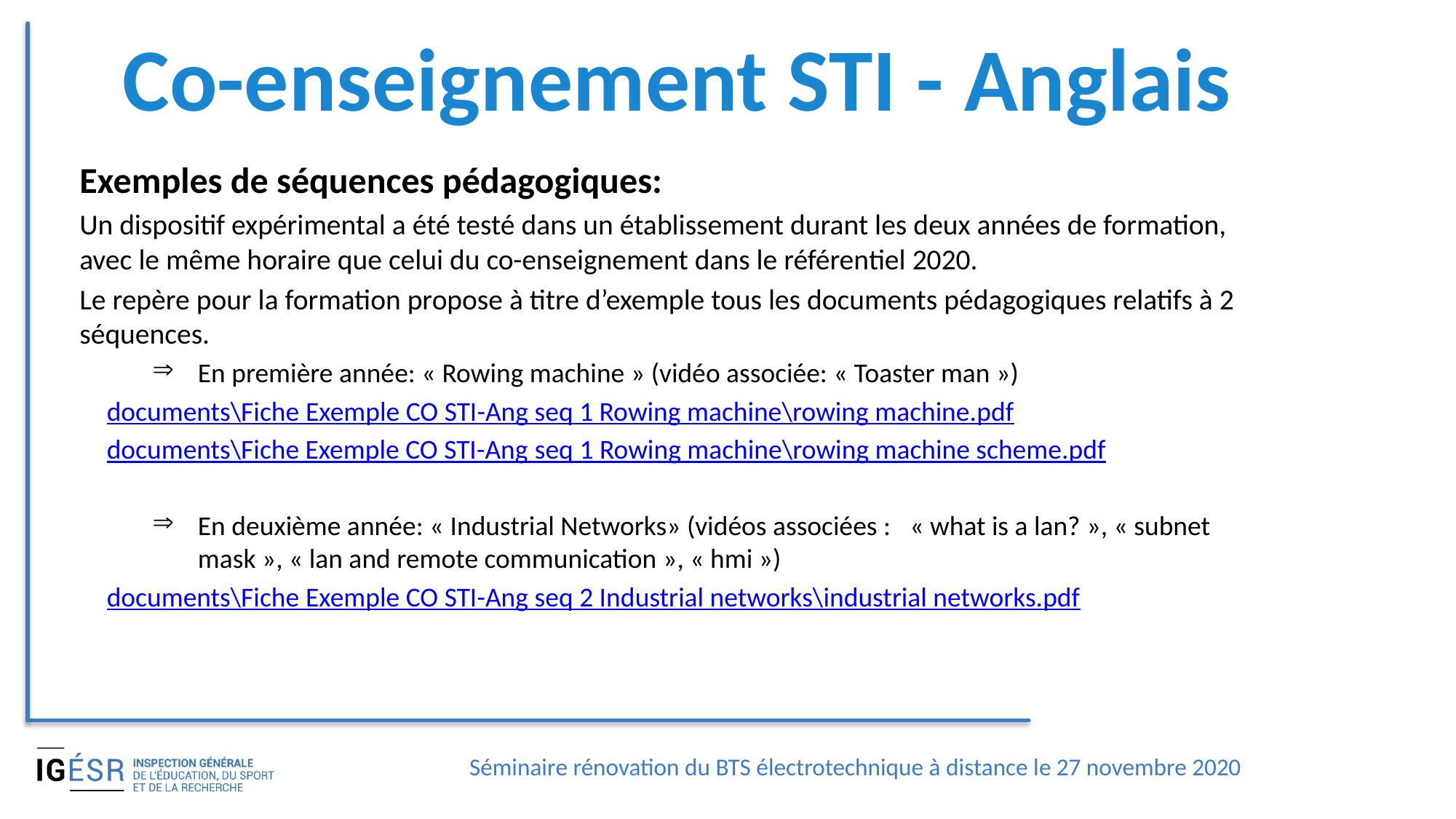

# Co-enseignement STI - Anglais
Exemples de séquences pédagogiques:
Un dispositif expérimental a été testé dans un établissement durant les deux années de formation, avec le même horaire que celui du co-enseignement dans le référentiel 2020.
Le repère pour la formation propose à titre d’exemple tous les documents pédagogiques relatifs à 2 séquences.
En première année: « Rowing machine » (vidéo associée: « Toaster man »)
documents\Fiche Exemple CO STI-Ang seq 1 Rowing machine\rowing machine.pdf
documents\Fiche Exemple CO STI-Ang seq 1 Rowing machine\rowing machine scheme.pdf

En deuxième année: « Industrial Networks» (vidéos associées :   « what is a lan? », « subnet mask », « lan and remote communication », « hmi »)
documents\Fiche Exemple CO STI-Ang seq 2 Industrial networks\industrial networks.pdf